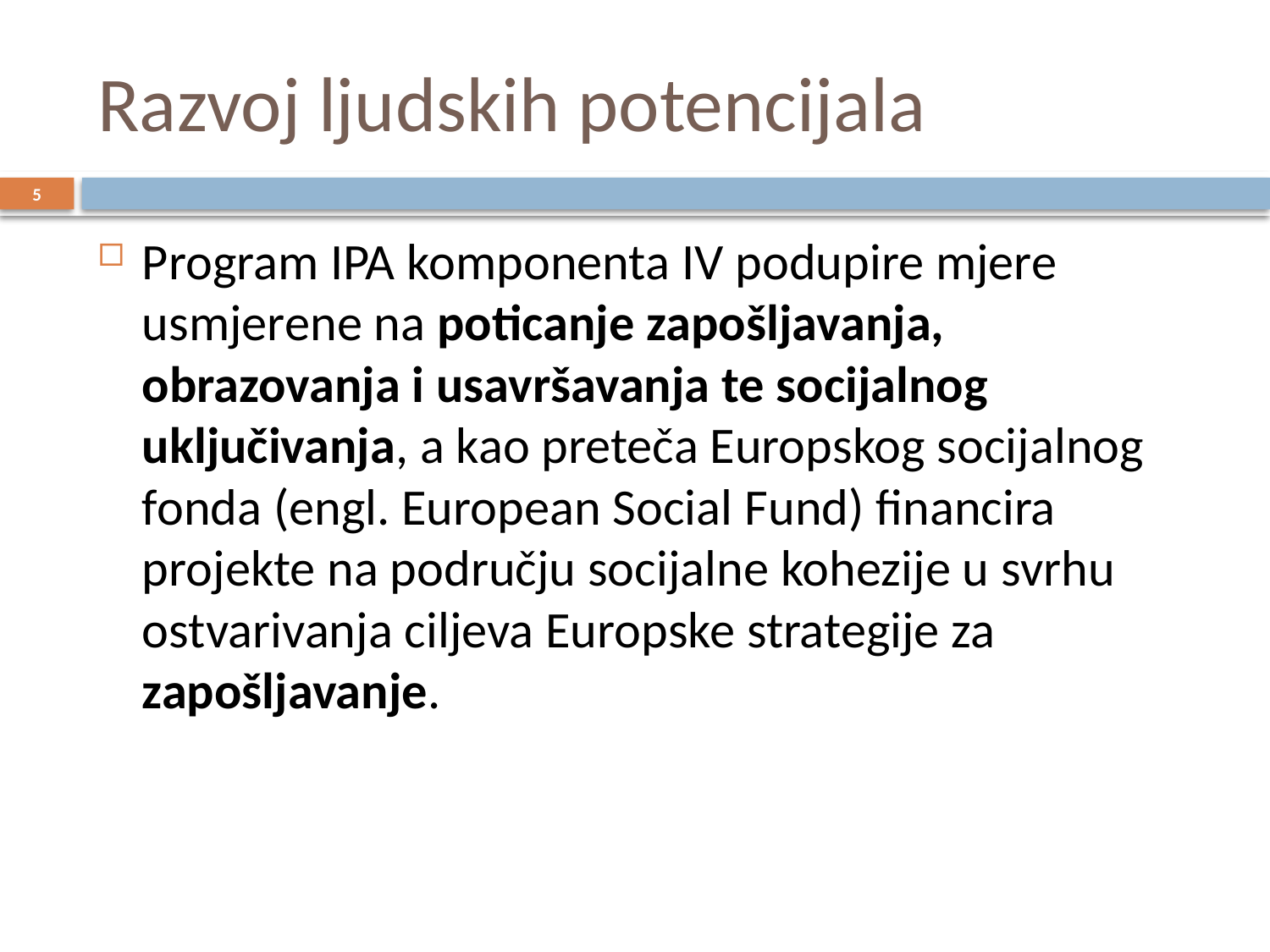

# Razvoj ljudskih potencijala
5
Program IPA komponenta IV podupire mjere usmjerene na poticanje zapošljavanja, obrazovanja i usavršavanja te socijalnog uključivanja, a kao preteča Europskog socijalnog fonda (engl. European Social Fund) financira projekte na području socijalne kohezije u svrhu ostvarivanja ciljeva Europske strategije za zapošljavanje.